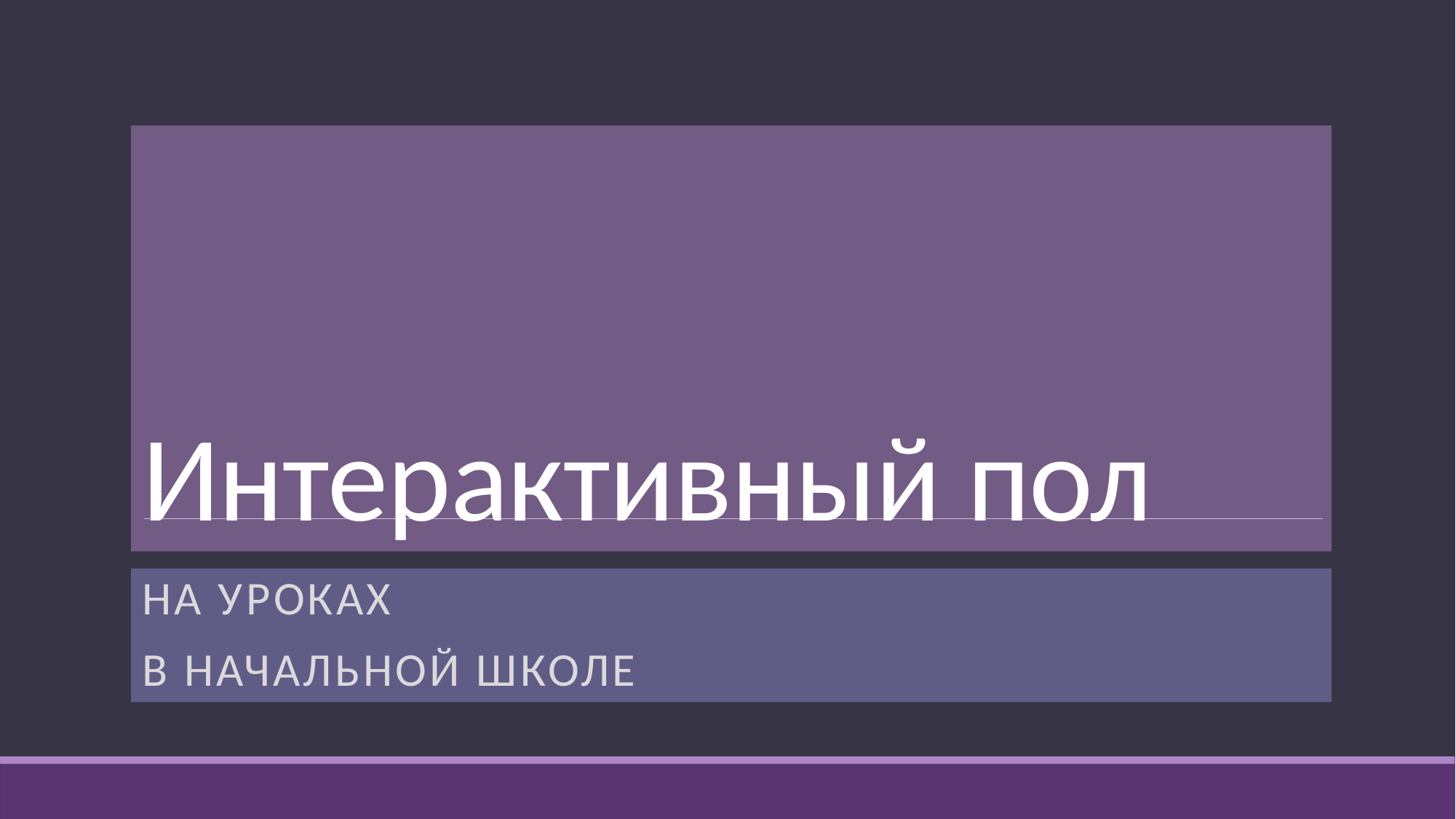

# Интерактивный пол
на уроках
в начальной школе